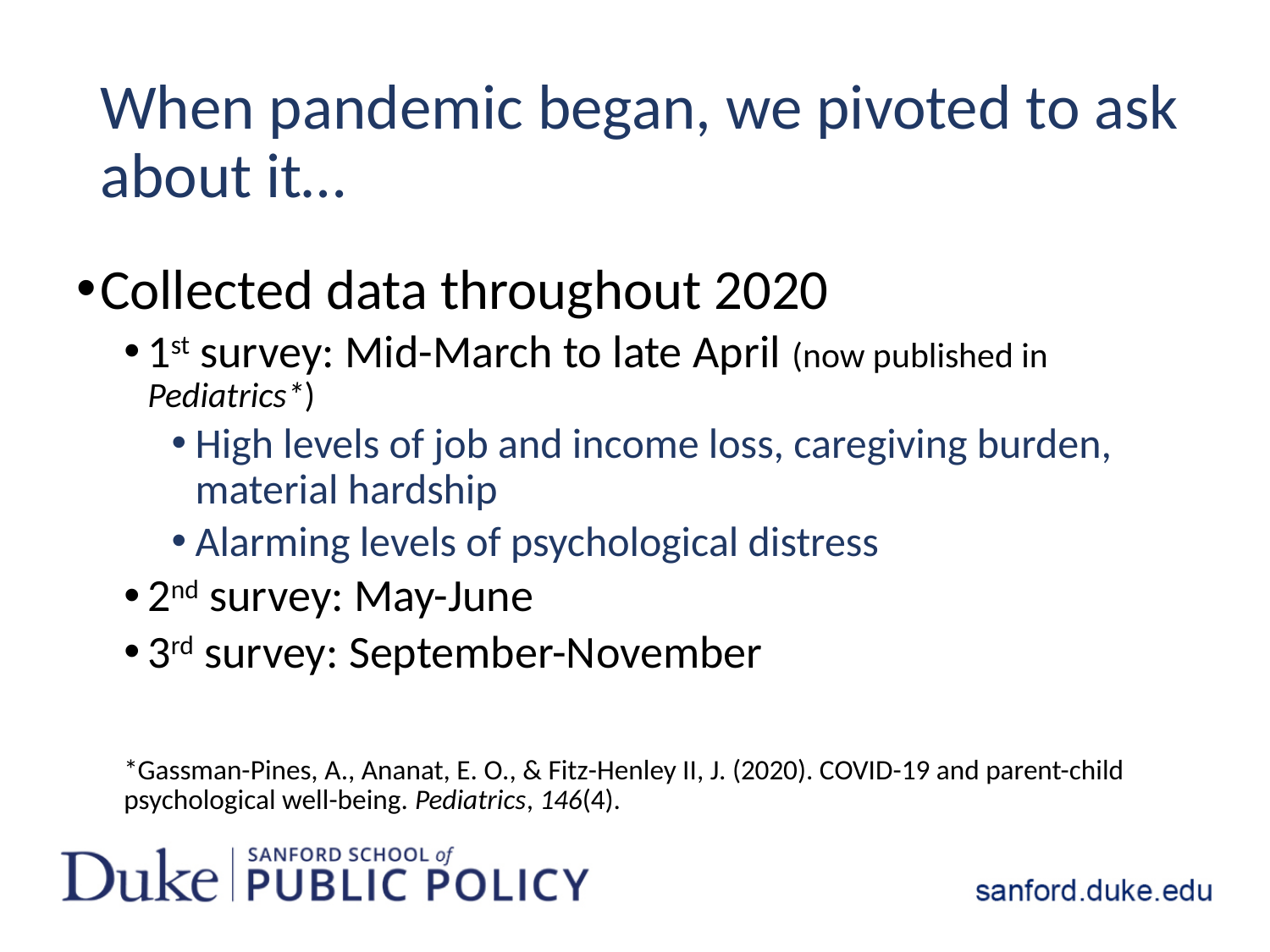

# When pandemic began, we pivoted to ask about it…
Collected data throughout 2020
1st survey: Mid-March to late April (now published in Pediatrics*)
High levels of job and income loss, caregiving burden, material hardship
Alarming levels of psychological distress
2nd survey: May-June
3rd survey: September-November

*Gassman-Pines, A., Ananat, E. O., & Fitz-Henley II, J. (2020). COVID-19 and parent-child psychological well-being. Pediatrics, 146(4).